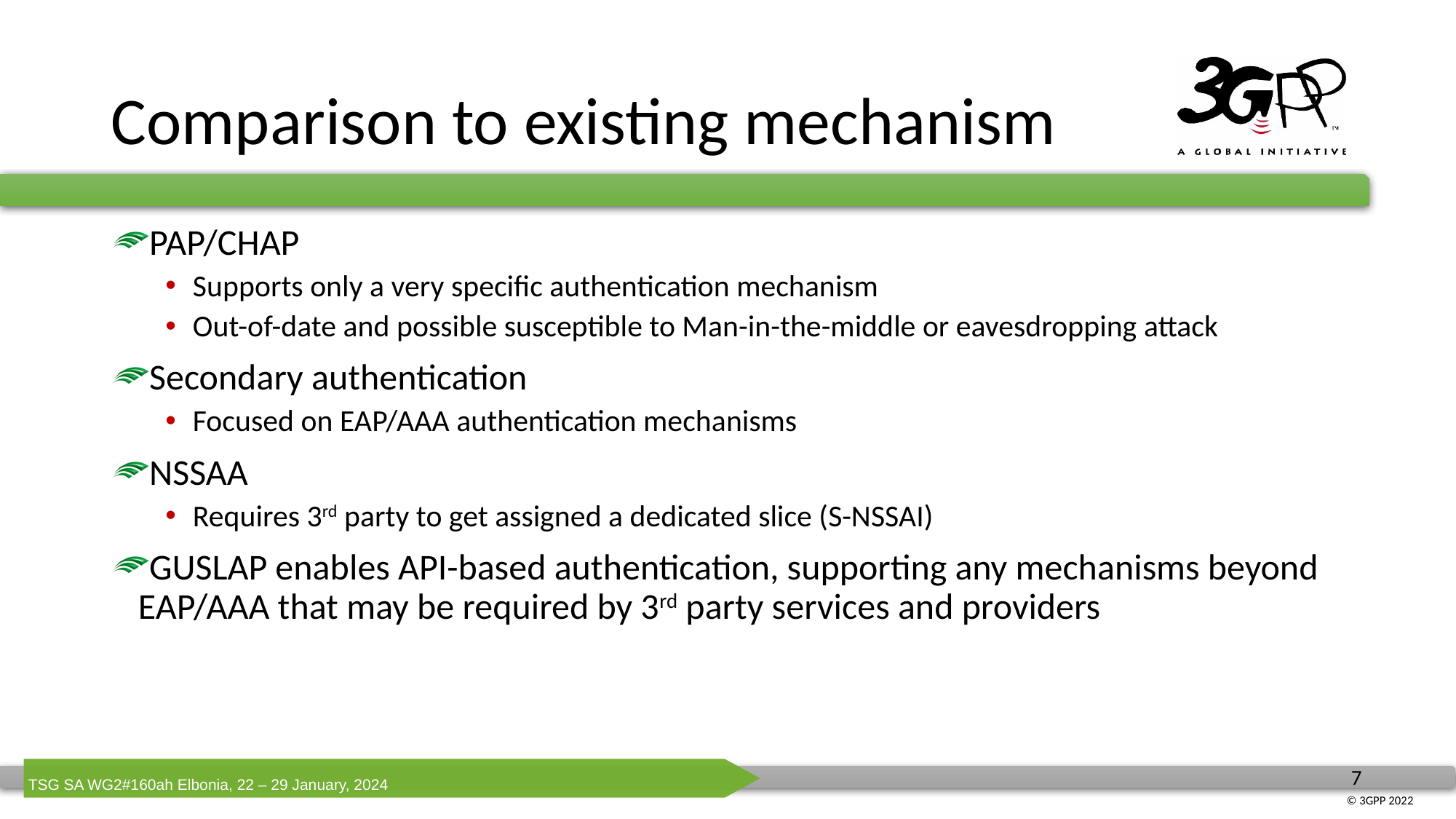

# Comparison to existing mechanism
PAP/CHAP
Supports only a very specific authentication mechanism
Out-of-date and possible susceptible to Man-in-the-middle or eavesdropping attack
Secondary authentication
Focused on EAP/AAA authentication mechanisms
NSSAA
Requires 3rd party to get assigned a dedicated slice (S-NSSAI)
GUSLAP enables API-based authentication, supporting any mechanisms beyond EAP/AAA that may be required by 3rd party services and providers